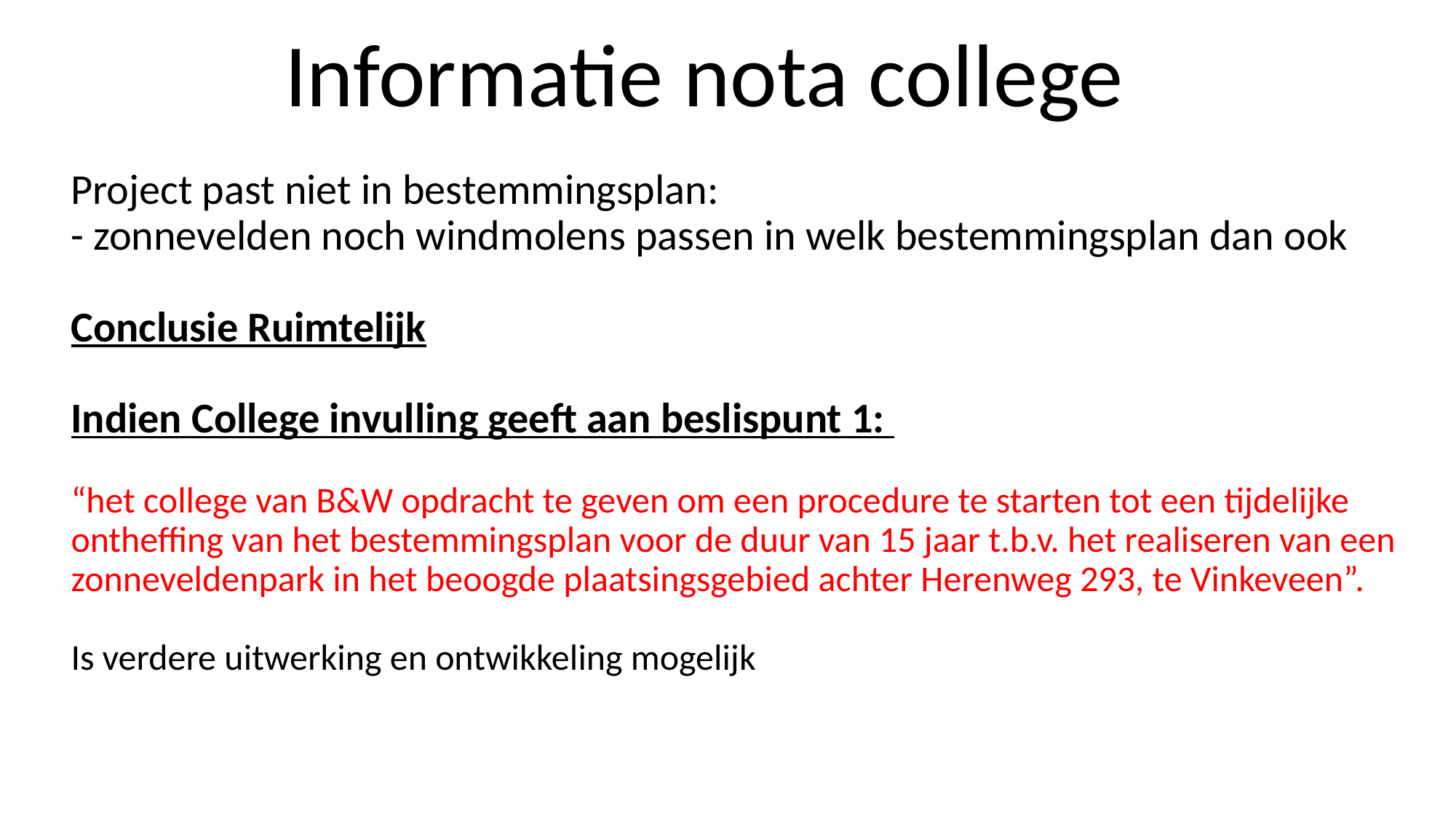

# Informatie nota college
Project past niet in bestemmingsplan:
- zonnevelden noch windmolens passen in welk bestemmingsplan dan ook
Conclusie Ruimtelijk
Indien College invulling geeft aan beslispunt 1:
“het college van B&W opdracht te geven om een procedure te starten tot een tijdelijke ontheffing van het bestemmingsplan voor de duur van 15 jaar t.b.v. het realiseren van een zonneveldenpark in het beoogde plaatsingsgebied achter Herenweg 293, te Vinkeveen”.
Is verdere uitwerking en ontwikkeling mogelijk